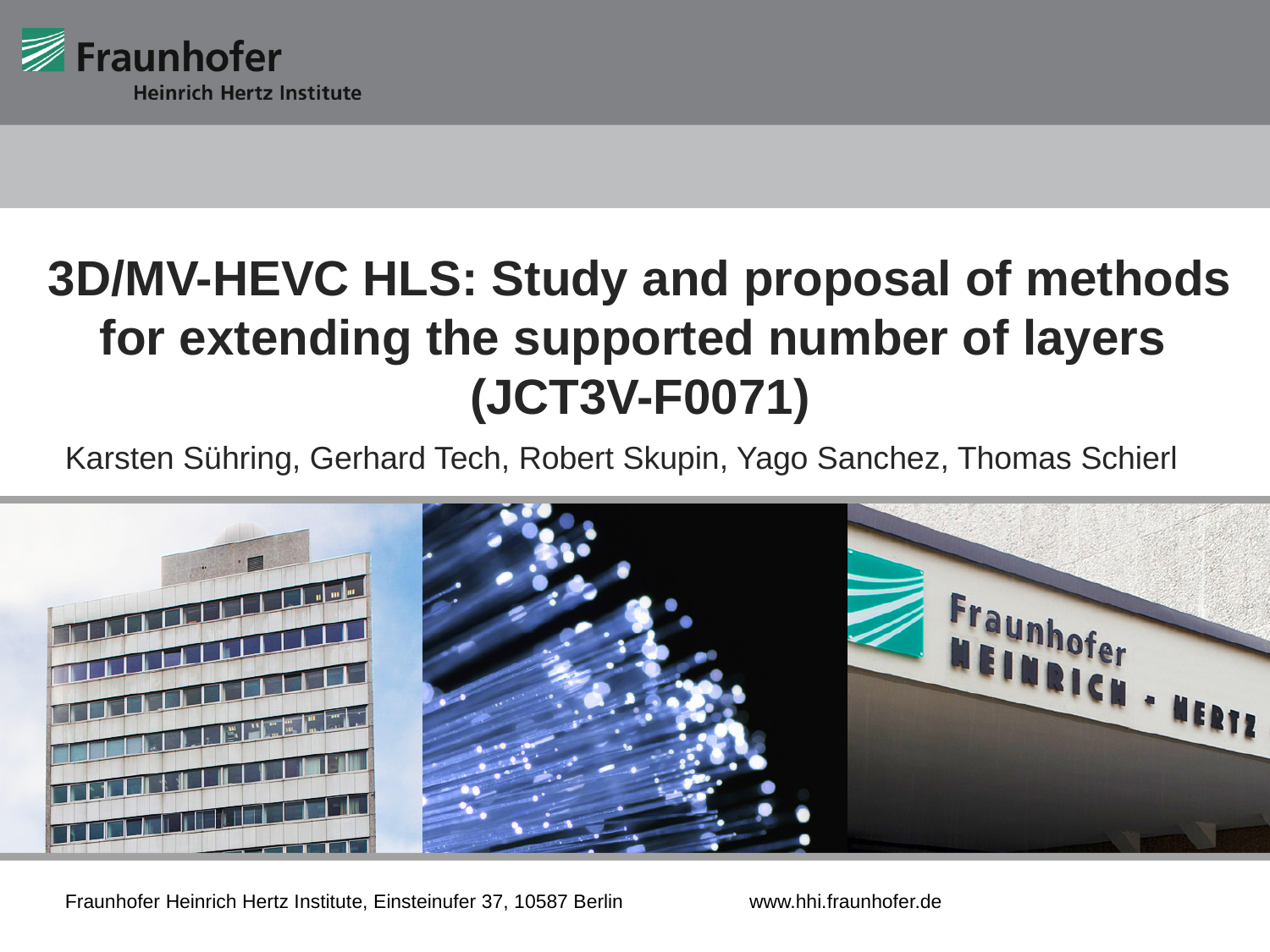

3D/MV-HEVC HLS: Study and proposal of methods for extending the supported number of layers
(JCT3V-F0071)
Karsten Sühring, Gerhard Tech, Robert Skupin, Yago Sanchez, Thomas Schierl